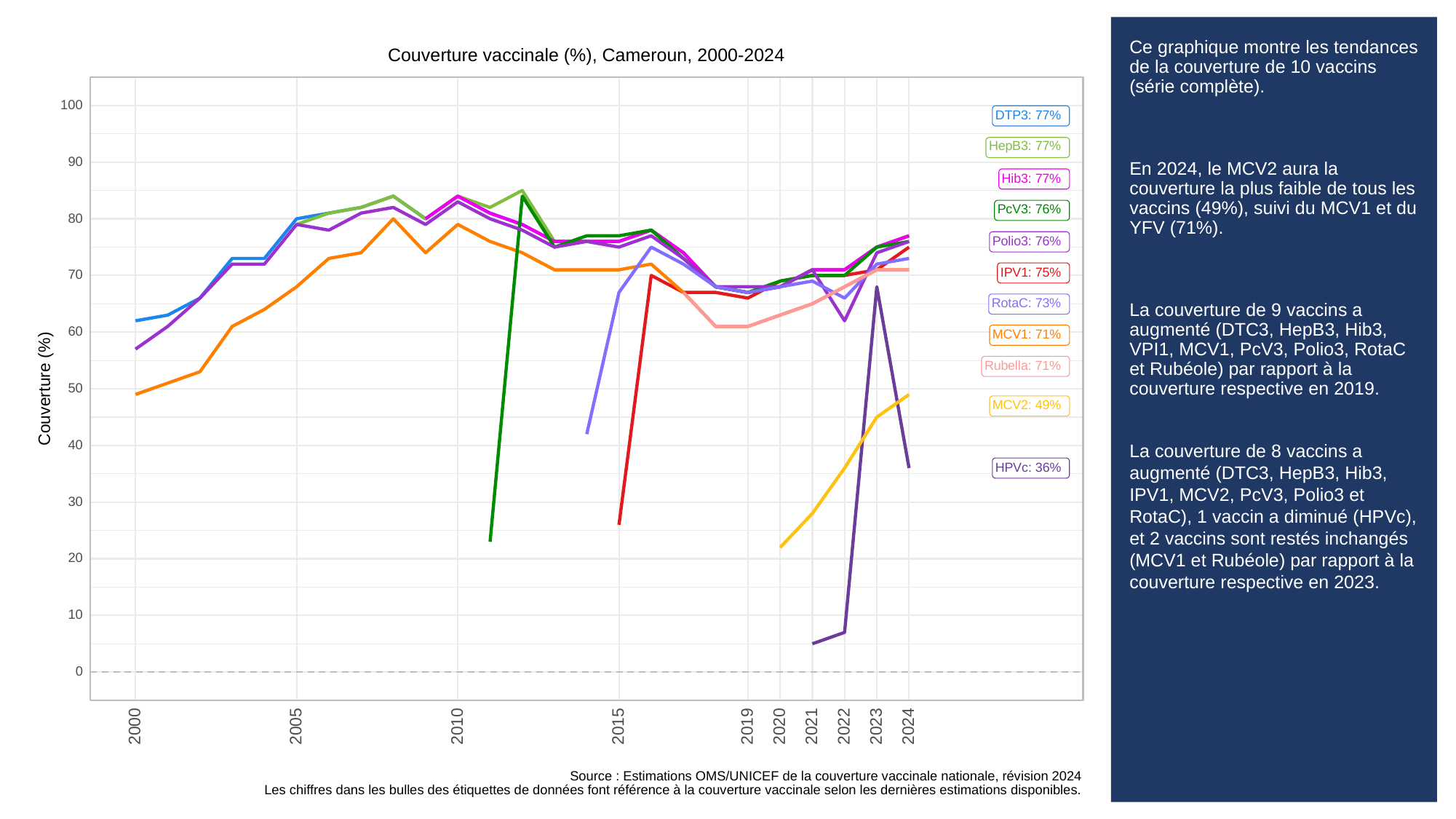

# Ce graphique montre les tendances de la couverture de 10 vaccins (série complète).

En 2024, le MCV2 aura la couverture la plus faible de tous les vaccins (49%), suivi du MCV1 et du YFV (71%).

La couverture de 9 vaccins a augmenté (DTC3, HepB3, Hib3, VPI1, MCV1, PcV3, Polio3, RotaC et Rubéole) par rapport à la couverture respective en 2019.

La couverture de 8 vaccins a augmenté (DTC3, HepB3, Hib3, IPV1, MCV2, PcV3, Polio3 et RotaC), 1 vaccin a diminué (HPVc), et 2 vaccins sont restés inchangés (MCV1 et Rubéole) par rapport à la couverture respective en 2023.

Couverture vaccinale (%), Cameroun, 2000-2024

100

DTP3: 77%

HepB3: 77%

90

Hib3: 77%

PcV3: 76%

80

Polio3: 76%

IPV1: 75%

70

RotaC: 73%

60
MCV1: 71%

Rubella: 71%
Couverture (%)
50

MCV2: 49%

40

HPVc: 36%

30

20

10

0

2023
2000
2005
2010
2015
2019
2020
2021
2022
2024
Source : Estimations OMS/UNICEF de la couverture vaccinale nationale, révision 2024
Les chiffres dans les bulles des étiquettes de données font référence à la couverture vaccinale selon les dernières estimations disponibles.